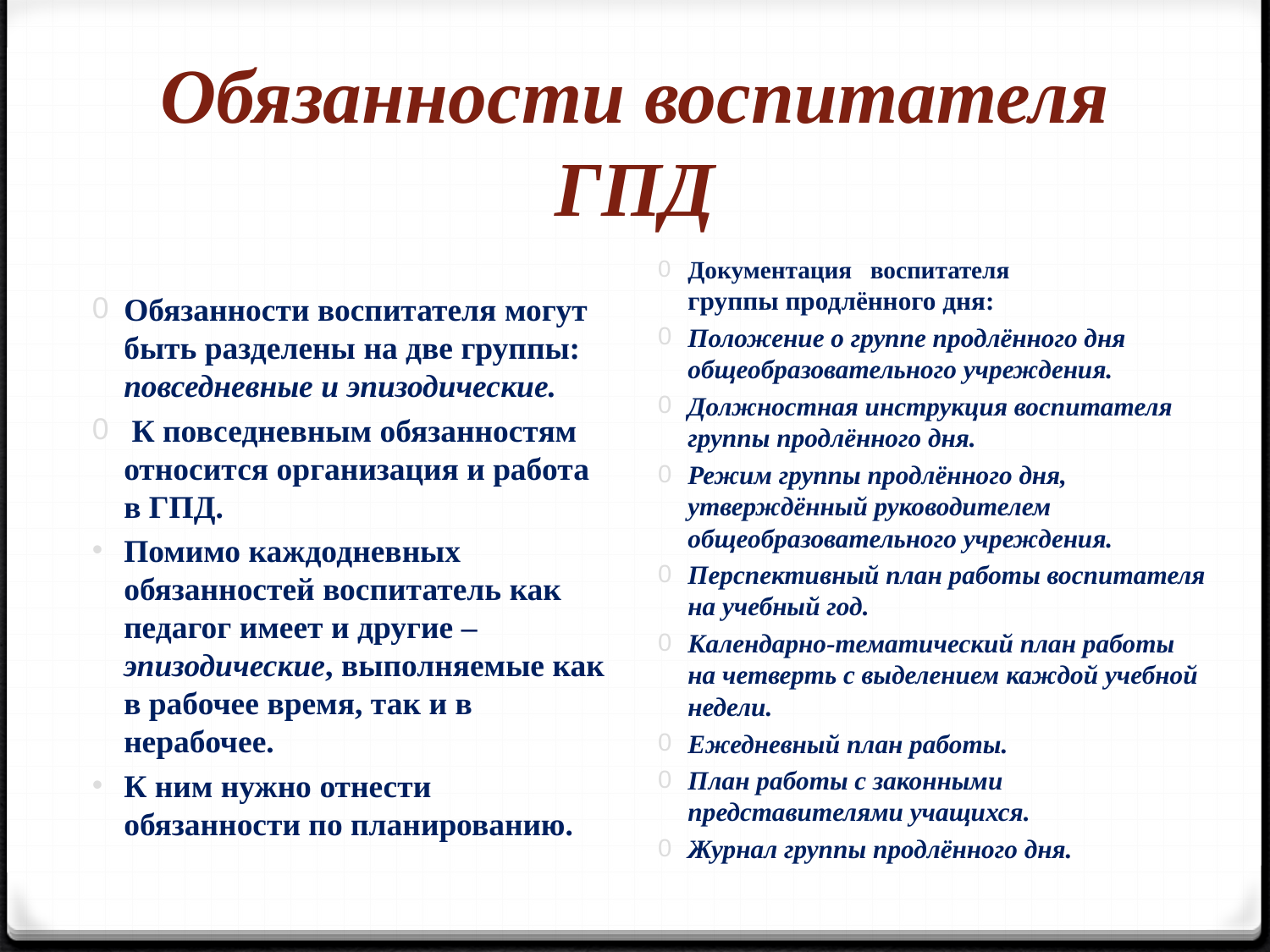

# Обязанности воспитателя ГПД
Документация   воспитателя
группы продлённого дня:
Положение о группе продлённого дня общеобразовательного учреждения.
Должностная инструкция воспитателя группы продлённого дня.
Режим группы продлённого дня, утверждённый руководителем общеобразовательного учреждения.
Перспективный план работы воспитателя на учебный год.
Календарно-тематический план работы на четверть с выделением каждой учебной недели.
Ежедневный план работы.
План работы с законными представителями учащихся.
Журнал группы продлённого дня.

Обязанности воспитателя могут быть разделены на две группы: повседневные и эпизодические.
 К повседневным обязанностям относится организация и работа в ГПД.
Помимо каждодневных обязанностей воспитатель как педагог имеет и другие – эпизодические, выполняемые как в рабочее время, так и в нерабочее.
К ним нужно отнести обязанности по планированию.